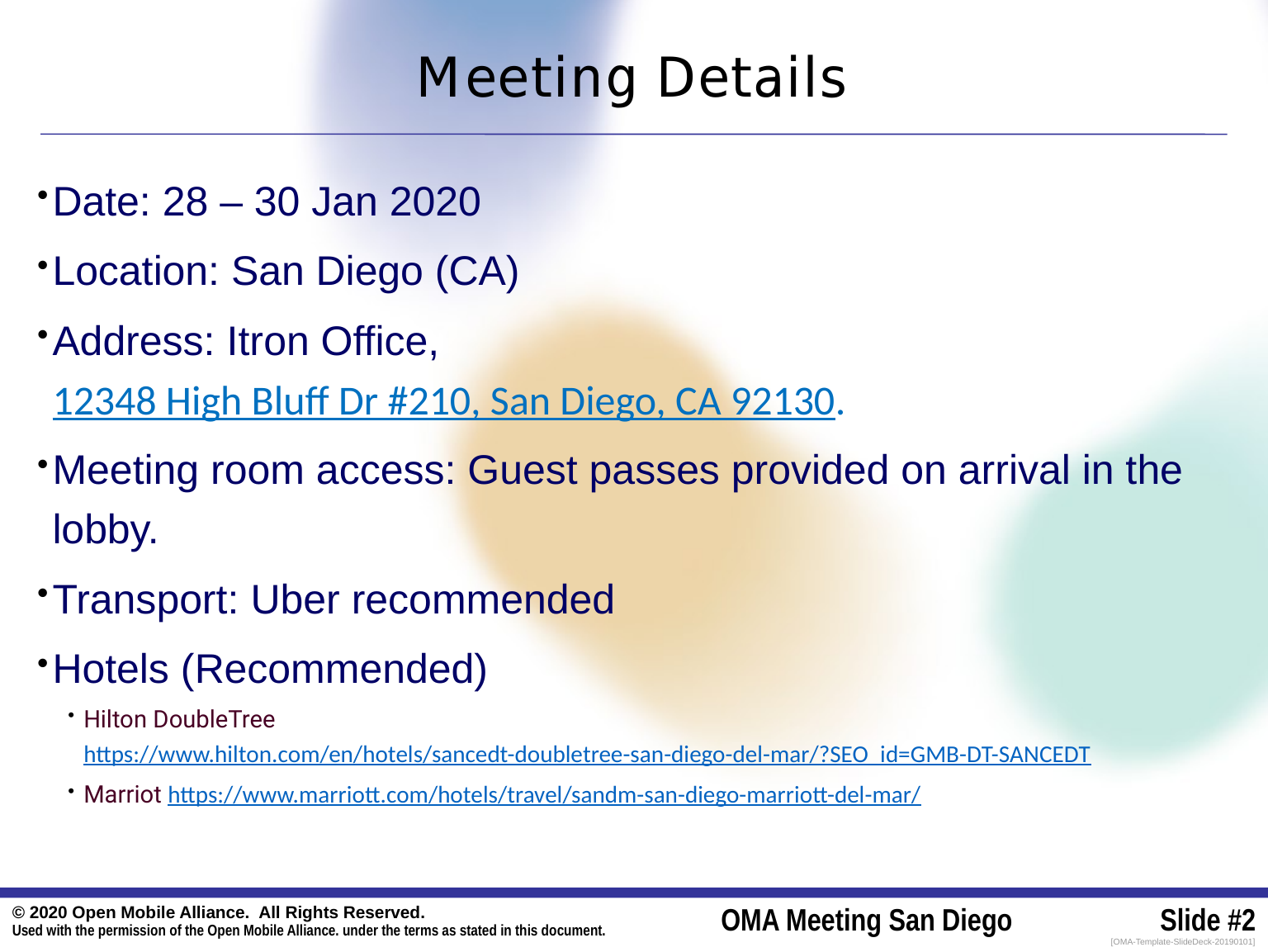

# Meeting Details
Date: 28 – 30 Jan 2020
Location: San Diego (CA)
Address: Itron Office, 12348 High Bluff Dr #210, San Diego, CA 92130.
Meeting room access: Guest passes provided on arrival in the lobby.
Transport: Uber recommended
Hotels (Recommended)
Hilton DoubleTree https://www.hilton.com/en/hotels/sancedt-doubletree-san-diego-del-mar/?SEO_id=GMB-DT-SANCEDT
Marriot https://www.marriott.com/hotels/travel/sandm-san-diego-marriott-del-mar/